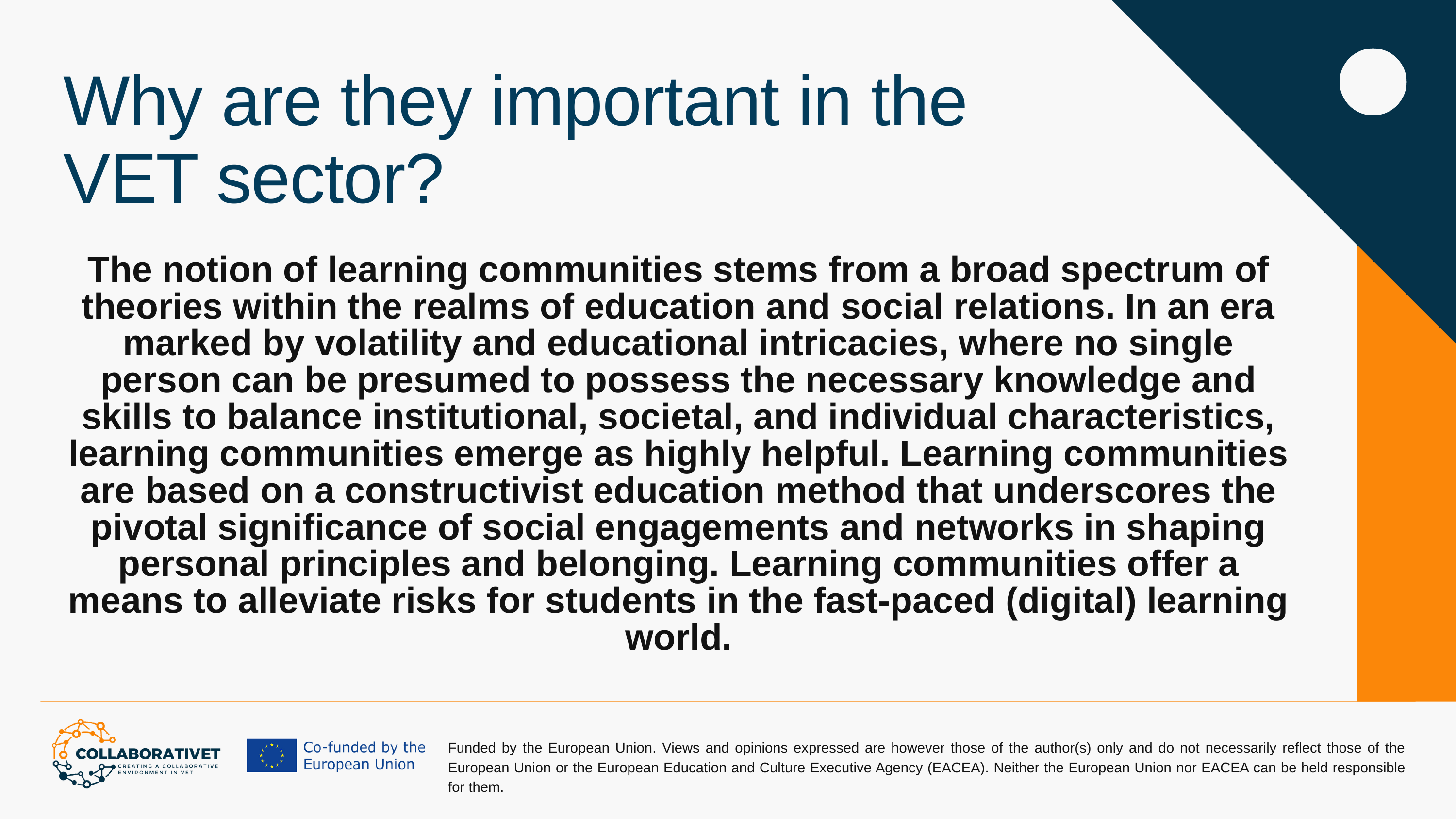

Why are they important in the VET sector?
The notion of learning communities stems from a broad spectrum of theories within the realms of education and social relations. In an era marked by volatility and educational intricacies, where no single person can be presumed to possess the necessary knowledge and skills to balance institutional, societal, and individual characteristics, learning communities emerge as highly helpful. Learning communities are based on a constructivist education method that underscores the pivotal significance of social engagements and networks in shaping personal principles and belonging. Learning communities offer a means to alleviate risks for students in the fast-paced (digital) learning world.

Funded by the European Union. Views and opinions expressed are however those of the author(s) only and do not necessarily reflect those of the European Union or the European Education and Culture Executive Agency (EACEA). Neither the European Union nor EACEA can be held responsible for them.